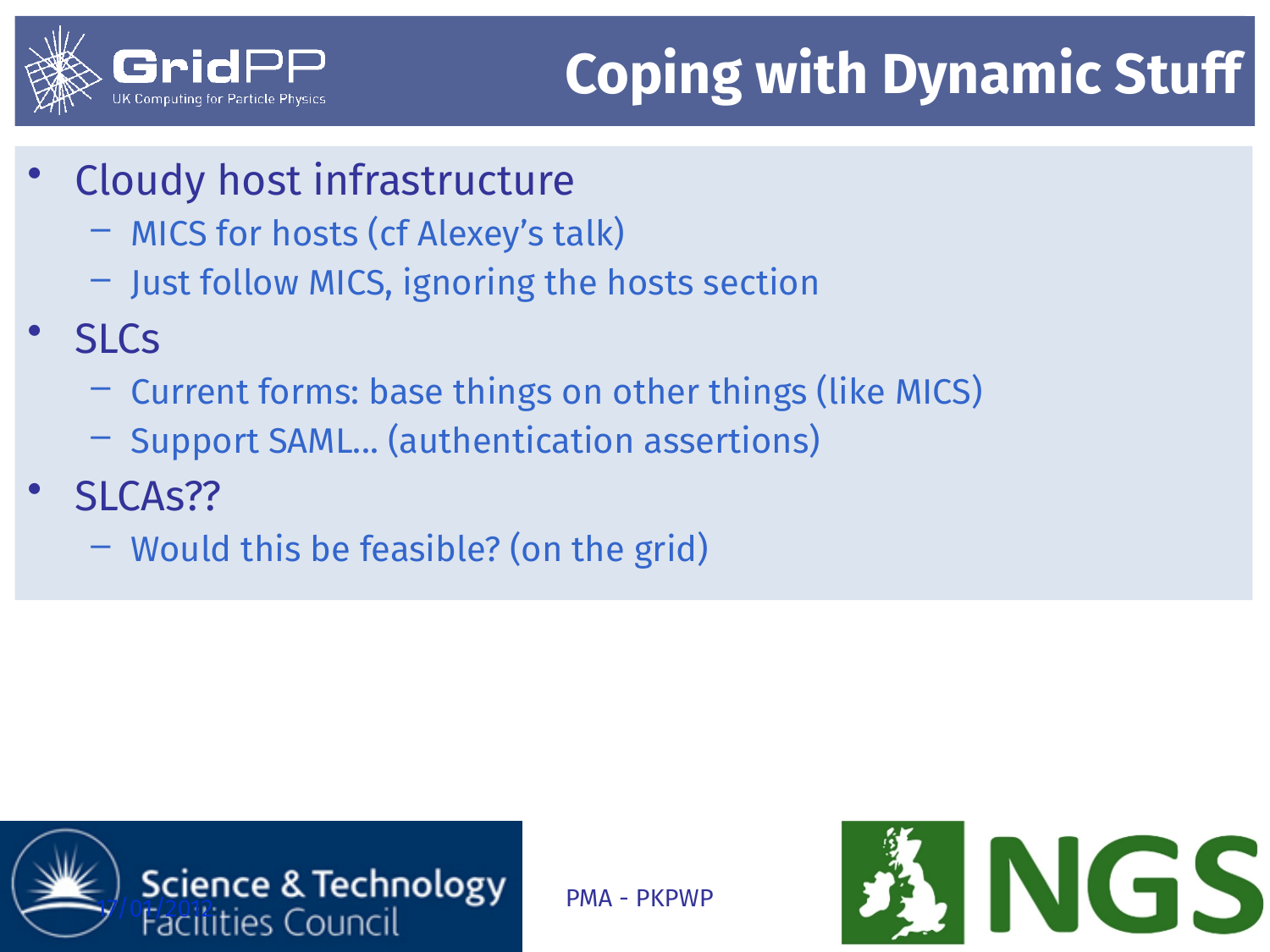

# Coping with Dynamic Stuff
Cloudy host infrastructure
MICS for hosts (cf Alexey’s talk)
Just follow MICS, ignoring the hosts section
SLCs
Current forms: base things on other things (like MICS)
Support SAML... (authentication assertions)
SLCAs??
Would this be feasible? (on the grid)
PMA - PKPWP
17/01/2012
11